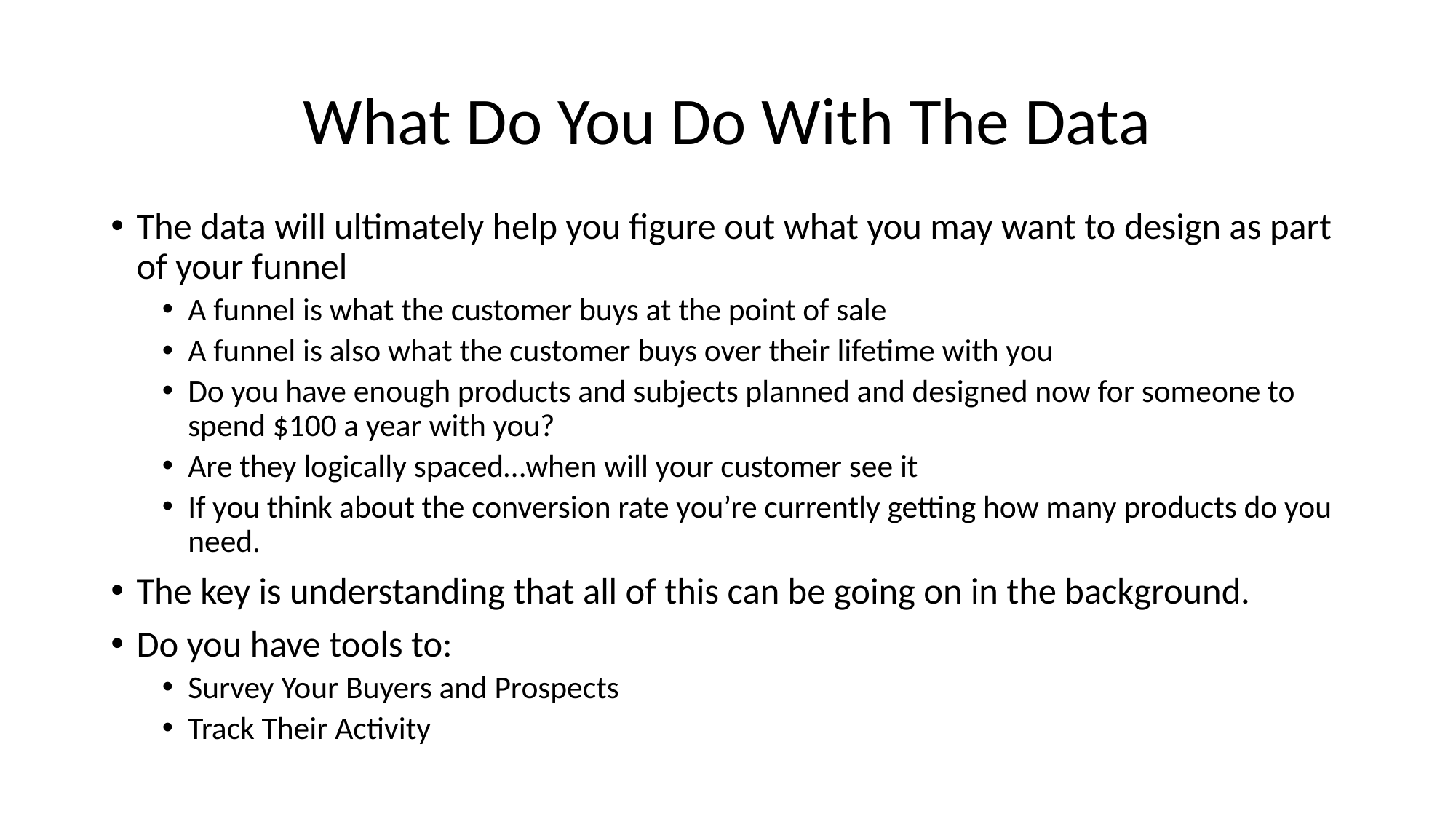

# What Do You Do With The Data
The data will ultimately help you figure out what you may want to design as part of your funnel
A funnel is what the customer buys at the point of sale
A funnel is also what the customer buys over their lifetime with you
Do you have enough products and subjects planned and designed now for someone to spend $100 a year with you?
Are they logically spaced…when will your customer see it
If you think about the conversion rate you’re currently getting how many products do you need.
The key is understanding that all of this can be going on in the background.
Do you have tools to:
Survey Your Buyers and Prospects
Track Their Activity